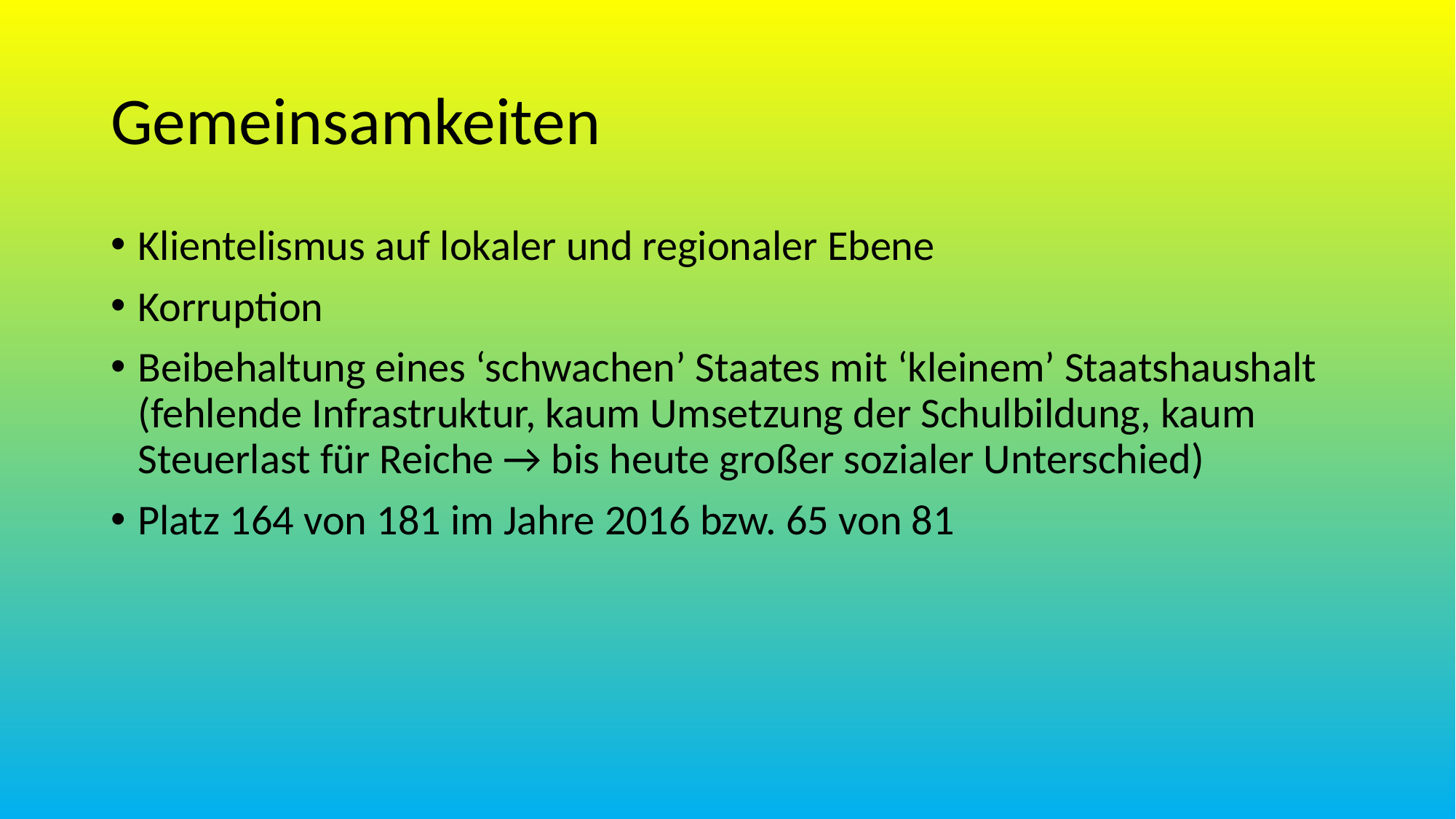

Gemeinsamkeiten
Klientelismus auf lokaler und regionaler Ebene
Korruption
Beibehaltung eines ‘schwachen’ Staates mit ‘kleinem’ Staatshaushalt (fehlende Infrastruktur, kaum Umsetzung der Schulbildung, kaum Steuerlast für Reiche → bis heute großer sozialer Unterschied)
Platz 164 von 181 im Jahre 2016 bzw. 65 von 81